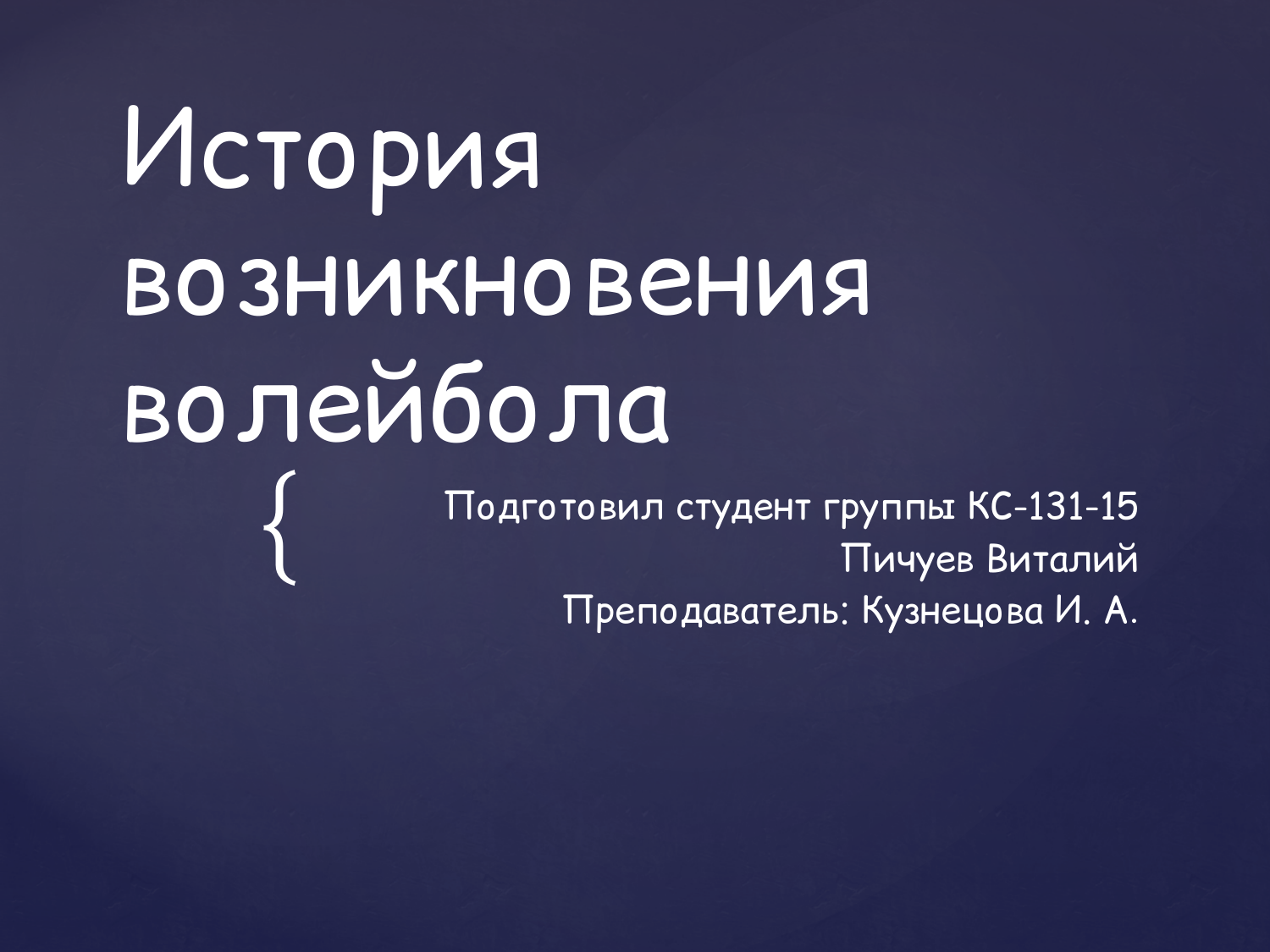

# История возникновения волейбола
Подготовил студент группы КС-131-15
Пичуев Виталий
Преподаватель: Кузнецова И. А.